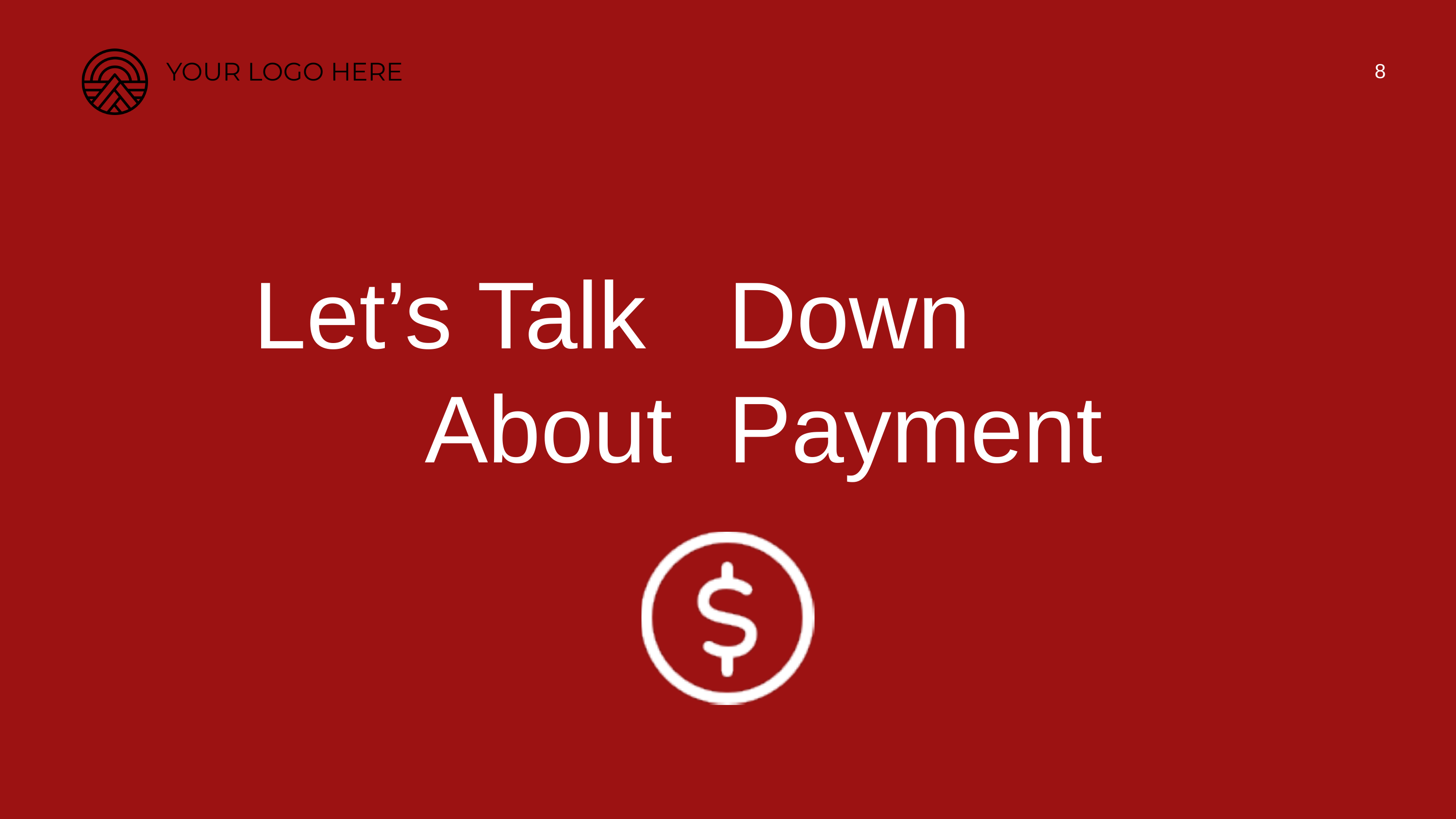

YOUR LOGO HERE
8
Let’s Talk
About
Down Payment